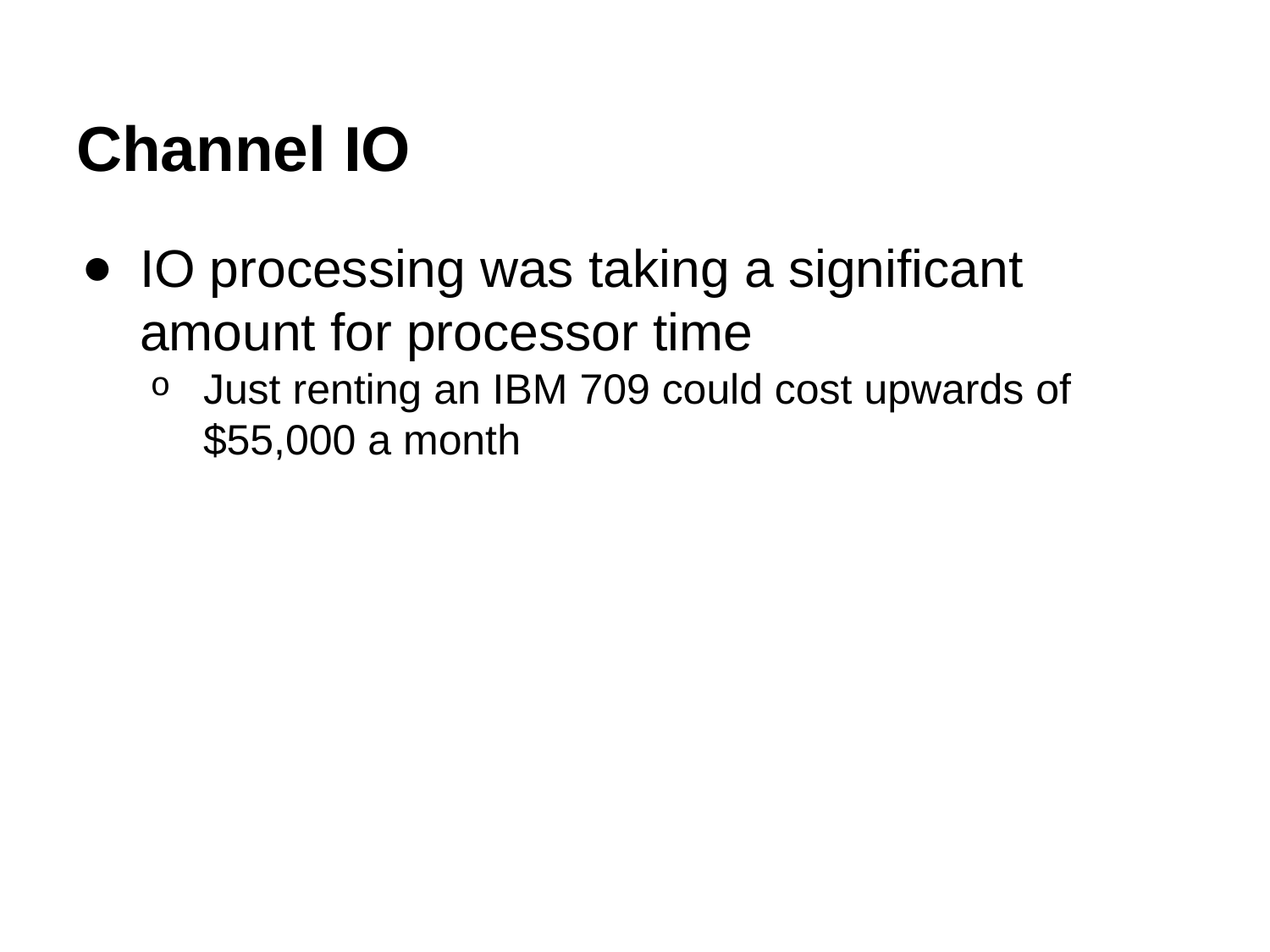

# Channel IO
IO processing was taking a significant amount for processor time
Just renting an IBM 709 could cost upwards of $55,000 a month